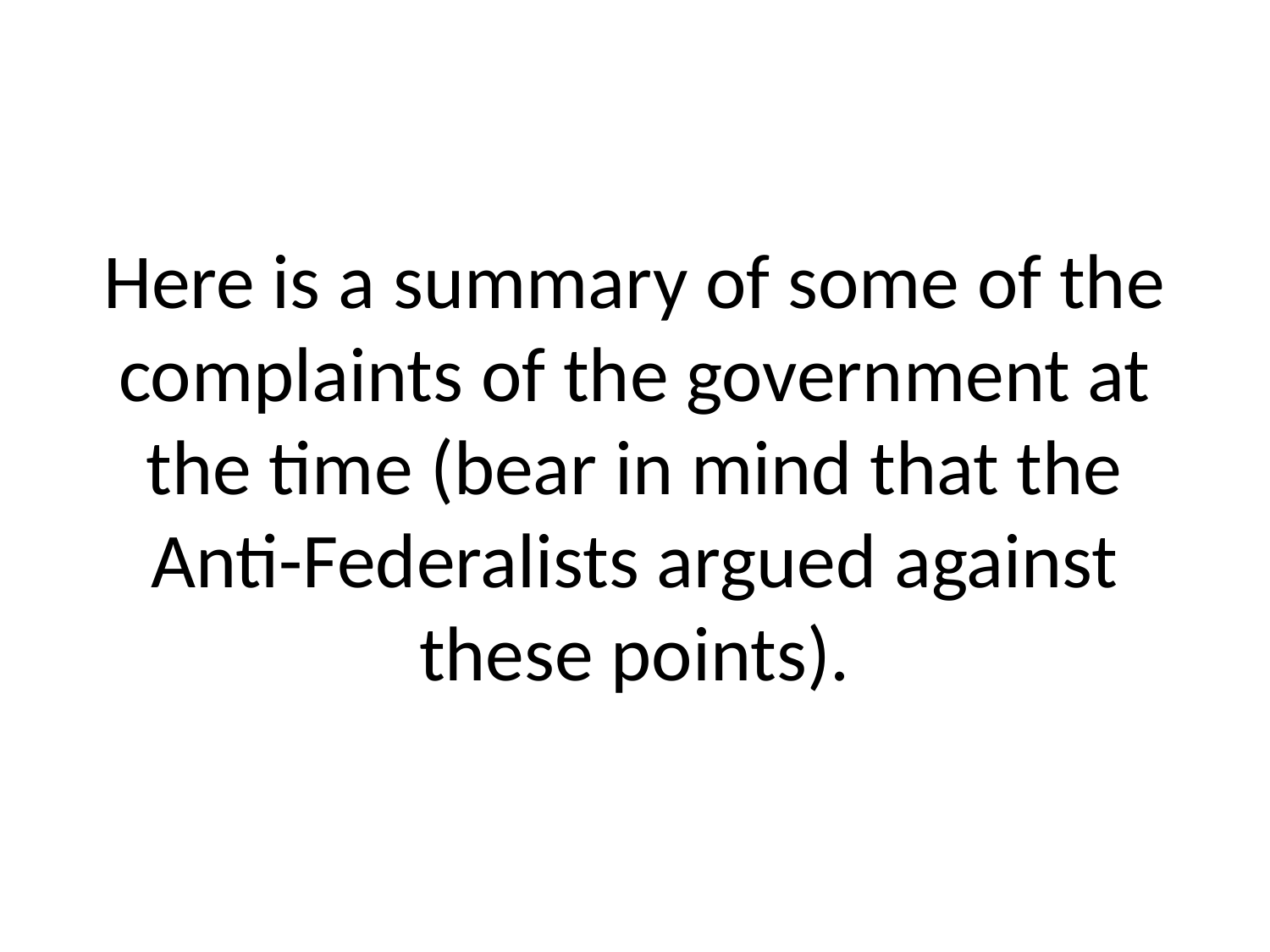

# Here is a summary of some of the complaints of the government at the time (bear in mind that the Anti-Federalists argued against these points).